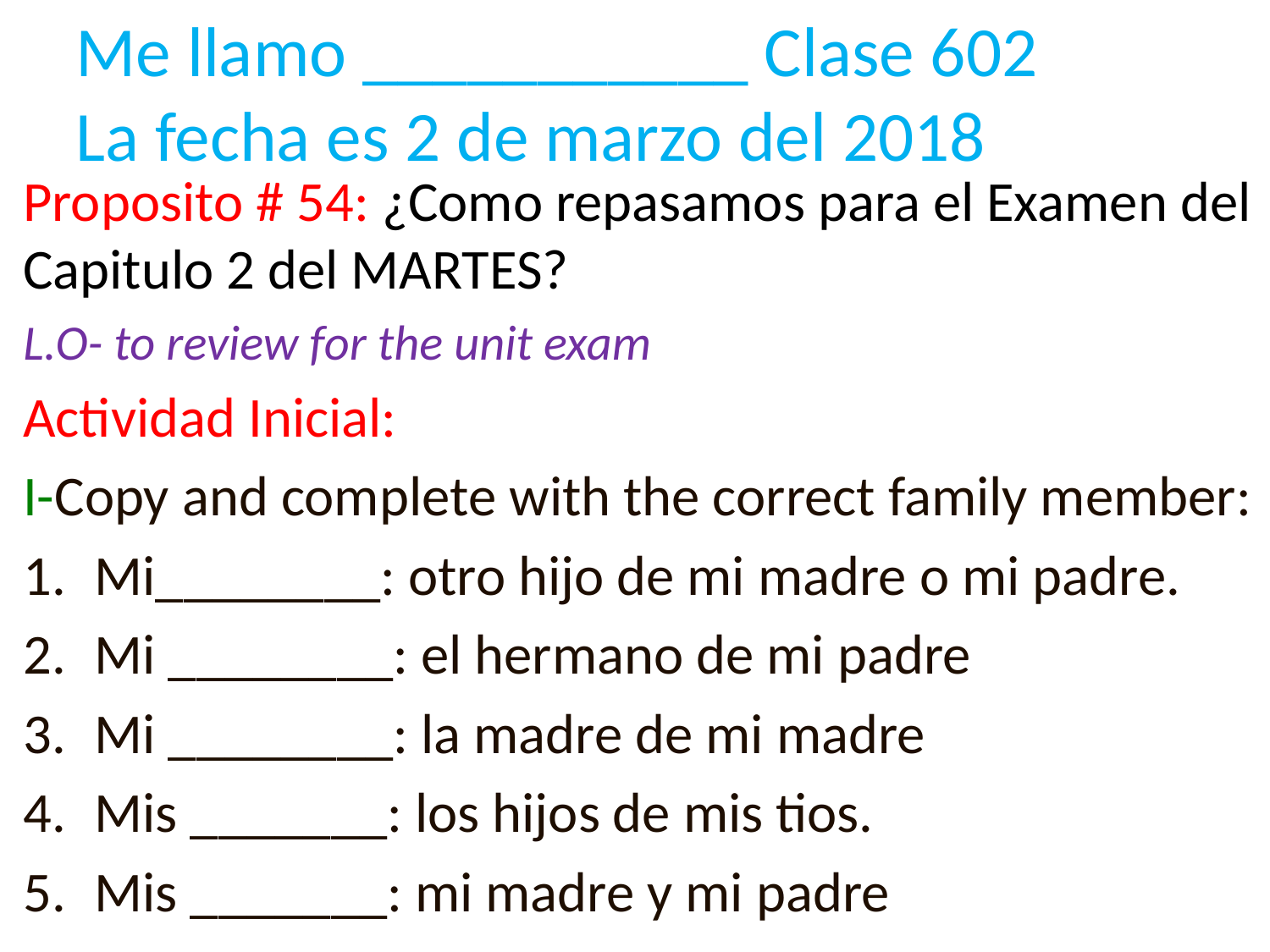

Me llamo ___________ Clase 602
La fecha es 2 de marzo del 2018
Proposito # 54: ¿Como repasamos para el Examen del Capitulo 2 del MARTES?
L.O- to review for the unit exam
Actividad Inicial:
I-Copy and complete with the correct family member:
Mi________: otro hijo de mi madre o mi padre.
Mi ________: el hermano de mi padre
Mi ________: la madre de mi madre
Mis _______: los hijos de mis tios.
Mis _______: mi madre y mi padre